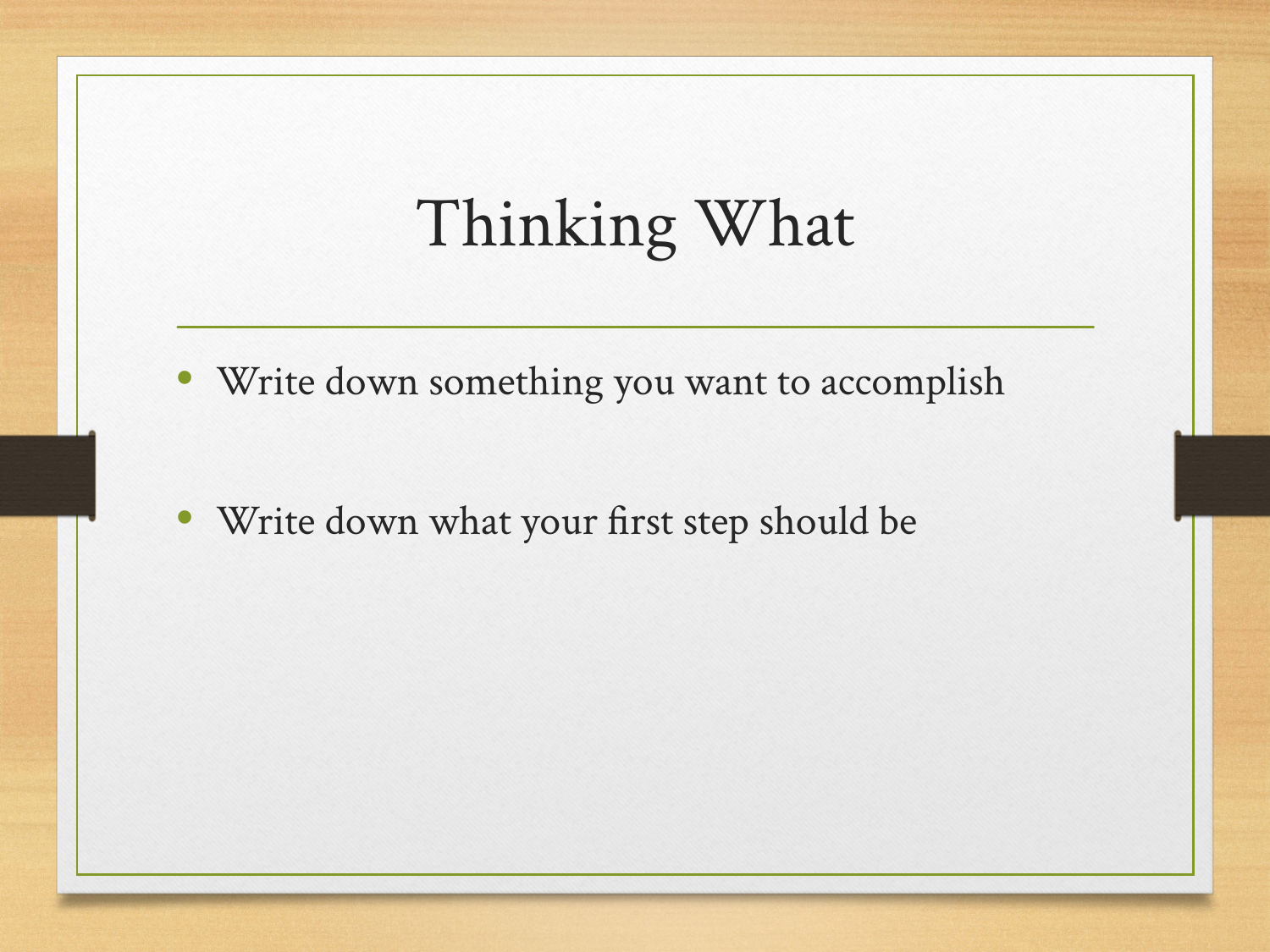

# Thinking What
Write down something you want to accomplish

Write down what your first step should be